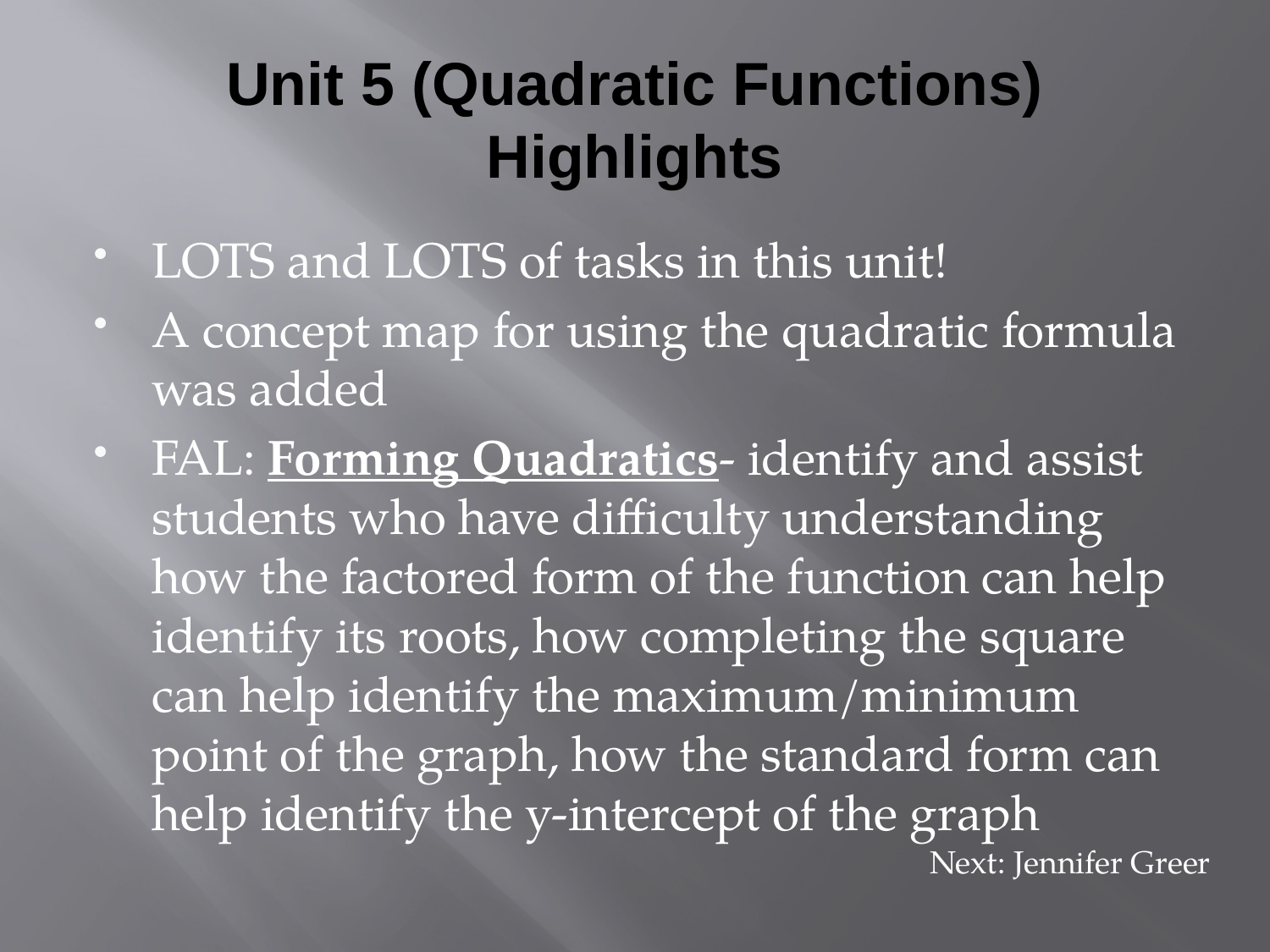

# Unit 5 (Quadratic Functions) Highlights
LOTS and LOTS of tasks in this unit!
A concept map for using the quadratic formula was added
FAL: Forming Quadratics- identify and assist students who have difficulty understanding how the factored form of the function can help identify its roots, how completing the square can help identify the maximum/minimum point of the graph, how the standard form can help identify the y-intercept of the graph
Next: Jennifer Greer